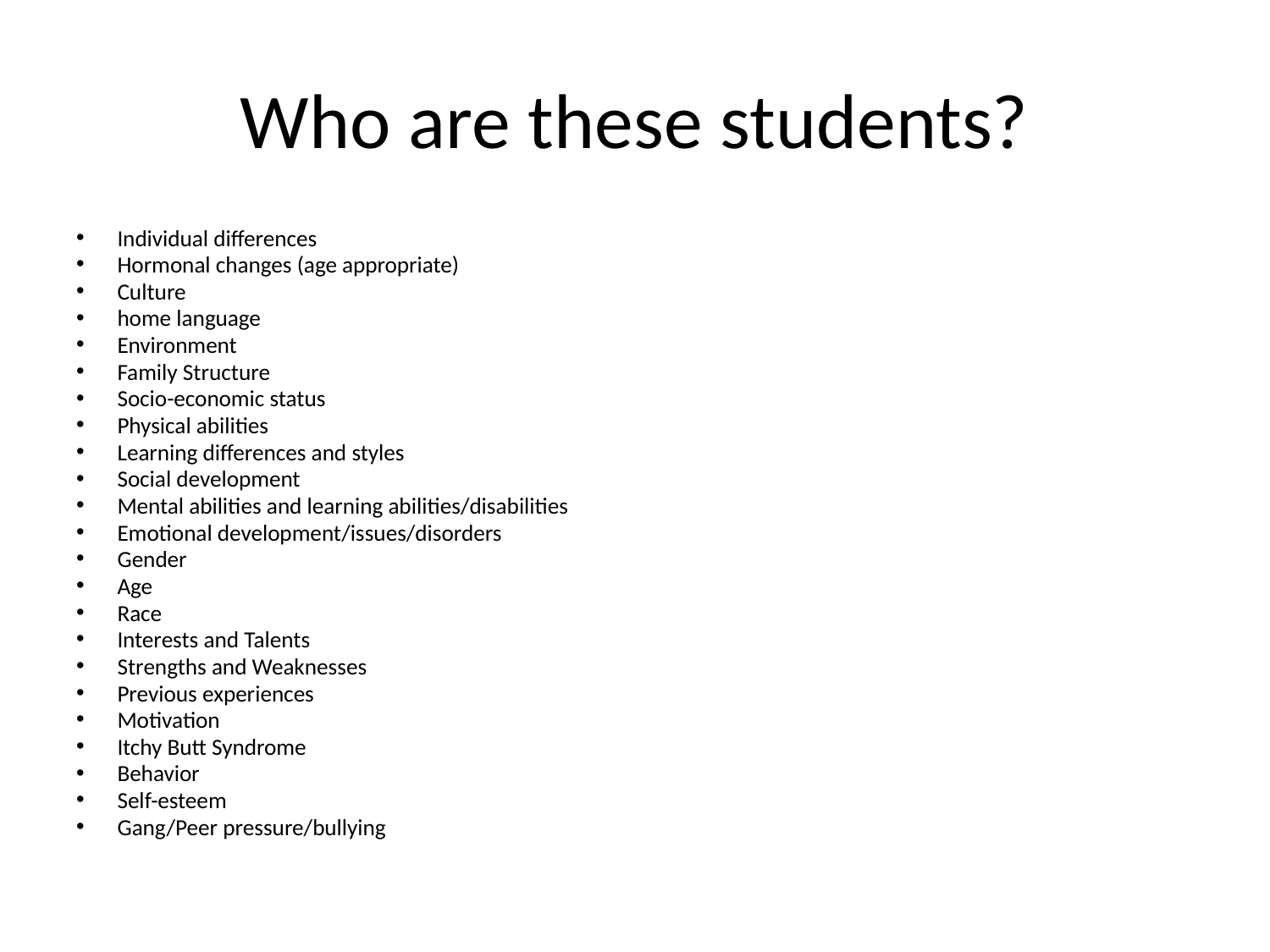

# Who are these students?
Individual differences
Hormonal changes (age appropriate)
Culture
home language
Environment
Family Structure
Socio-economic status
Physical abilities
Learning differences and styles
Social development
Mental abilities and learning abilities/disabilities
Emotional development/issues/disorders
Gender
Age
Race
Interests and Talents
Strengths and Weaknesses
Previous experiences
Motivation
Itchy Butt Syndrome
Behavior
Self-esteem
Gang/Peer pressure/bullying